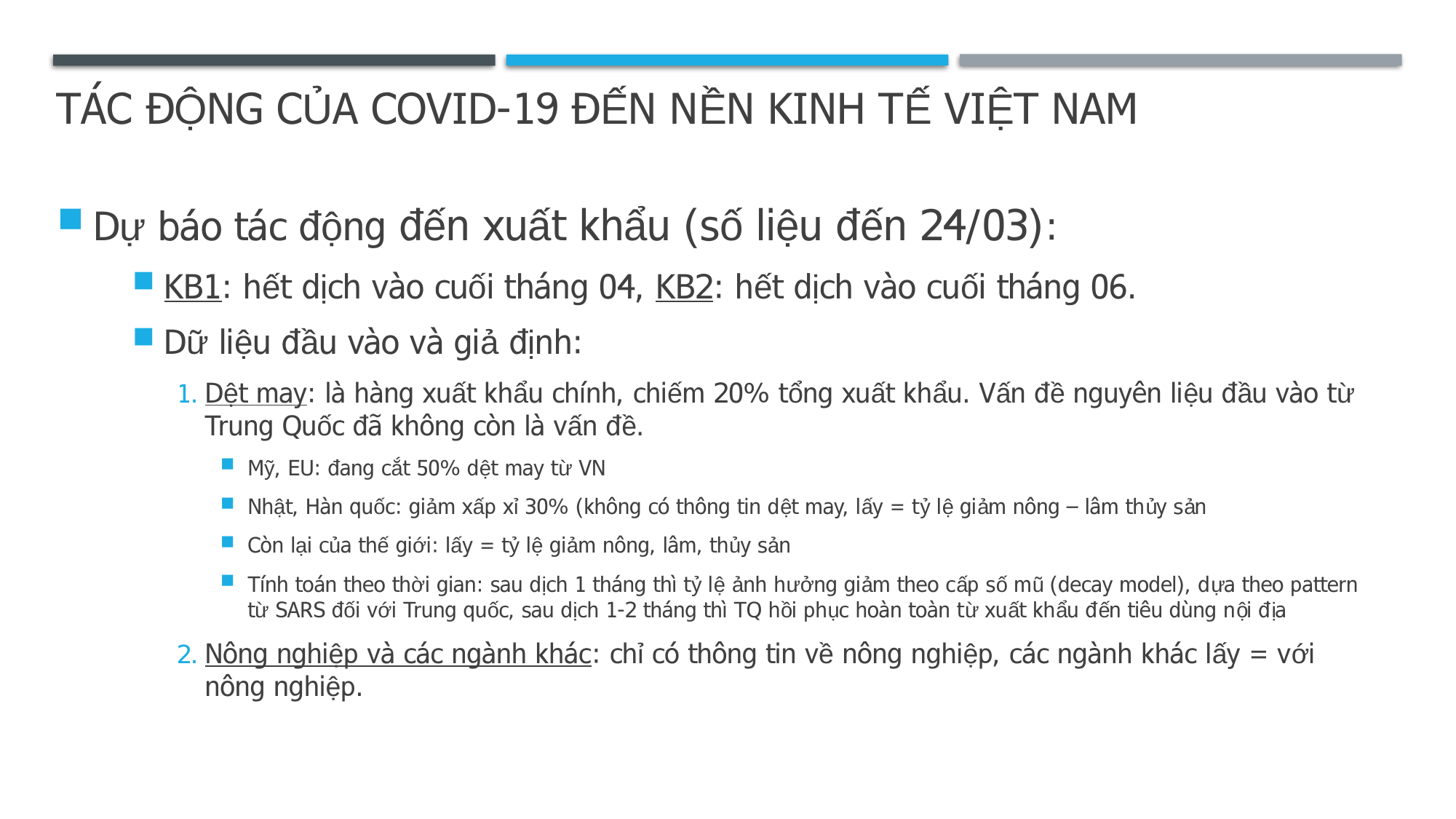

# Tác động của covid-19 đến nền kinh tế việt nam
Dự báo tác động đến xuất khẩu (số liệu đến 24/03):
KB1: hết dịch vào cuối tháng 04, KB2: hết dịch vào cuối tháng 06.
Dữ liệu đầu vào và giả định:
Dệt may: là hàng xuất khẩu chính, chiếm 20% tổng xuất khẩu. Vấn đề nguyên liệu đầu vào từ Trung Quốc đã không còn là vấn đề.
Mỹ, EU: đang cắt 50% dệt may từ VN
Nhật, Hàn quốc: giảm xấp xỉ 30% (không có thông tin dệt may, lấy = tỷ lệ giảm nông – lâm thủy sản
Còn lại của thế giới: lấy = tỷ lệ giảm nông, lâm, thủy sản
Tính toán theo thời gian: sau dịch 1 tháng thì tỷ lệ ảnh hưởng giảm theo cấp số mũ (decay model), dựa theo pattern từ SARS đối với Trung quốc, sau dịch 1-2 tháng thì TQ hồi phục hoàn toàn từ xuất khẩu đến tiêu dùng nội địa
Nông nghiệp và các ngành khác: chỉ có thông tin về nông nghiệp, các ngành khác lấy = với nông nghiệp.